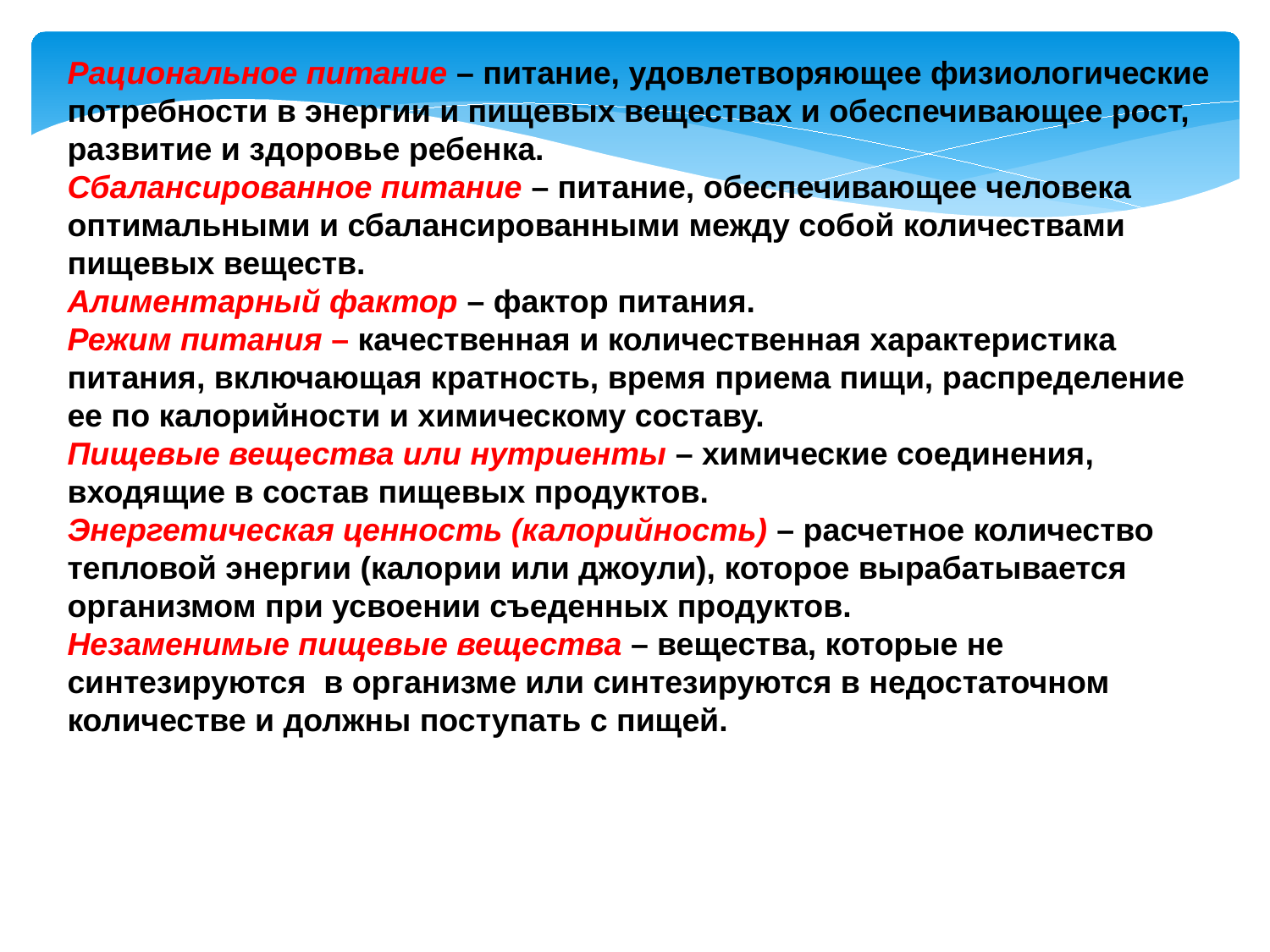

Рациональное питание – питание, удовлетворяющее физиологические
потребности в энергии и пищевых веществах и обеспечивающее рост,
развитие и здоровье ребенка.
Сбалансированное питание – питание, обеспечивающее человека
оптимальными и сбалансированными между собой количествами пищевых веществ.
Алиментарный фактор – фактор питания.
Режим питания – качественная и количественная характеристика
питания, включающая кратность, время приема пищи, распределение ее по калорийности и химическому составу.
Пищевые вещества или нутриенты – химические соединения, входящие в состав пищевых продуктов.
Энергетическая ценность (калорийность) – расчетное количество
тепловой энергии (калории или джоули), которое вырабатывается организмом при усвоении съеденных продуктов.
Незаменимые пищевые вещества – вещества, которые не синтезируются  в организме или синтезируются в недостаточном количестве и должны поступать с пищей.